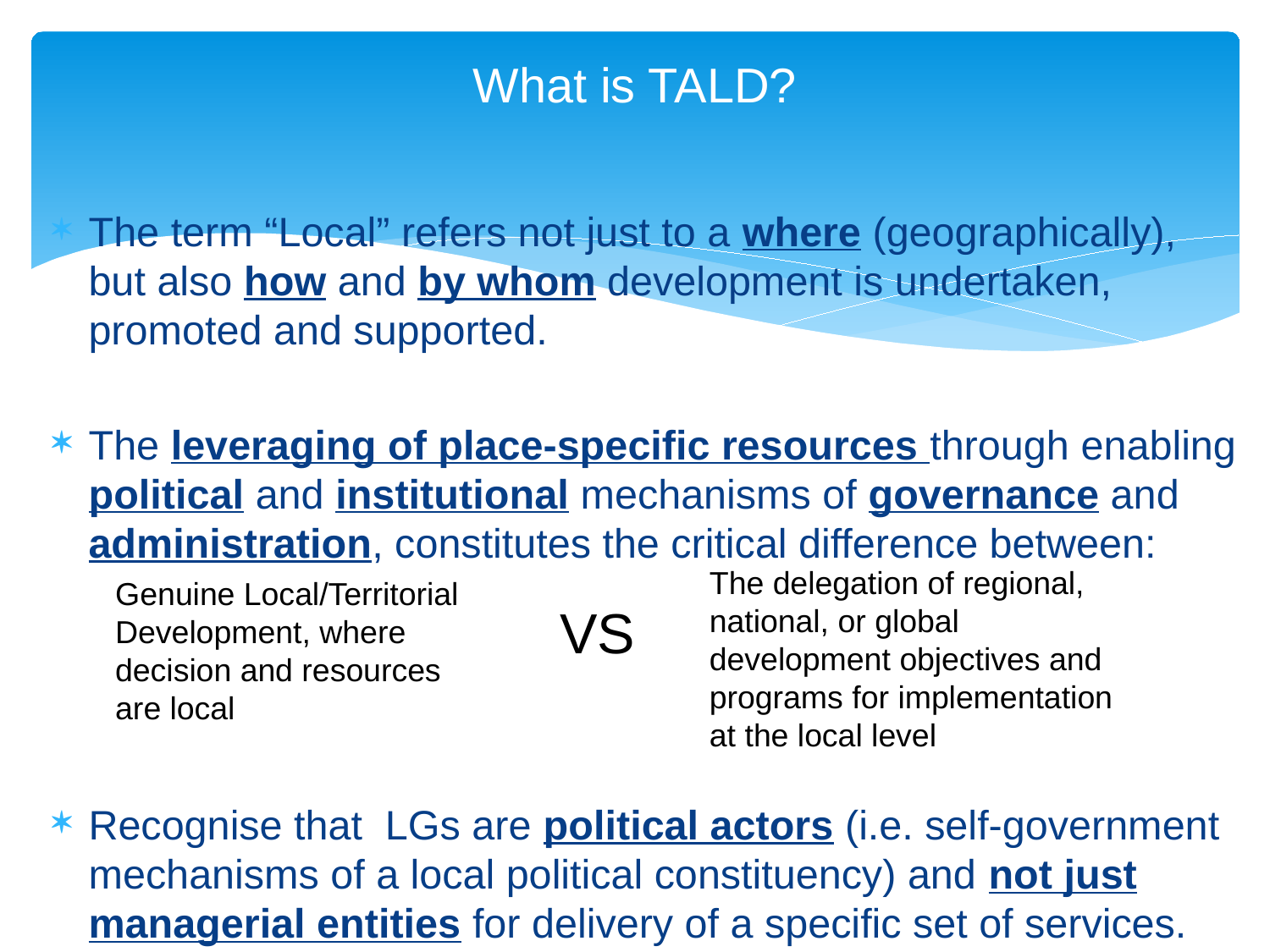

# What is TALD?
The term “Local” refers not just to a where (geographically), but also how and by whom development is undertaken, promoted and supported.

The leveraging of place-specific resources through enabling political and institutional mechanisms of governance and administration, constitutes the critical difference between:

Recognise that  LGs are political actors (i.e. self-government mechanisms of a local political constituency) and not just managerial entities for delivery of a specific set of services.

The delegation of regional, national, or global development objectives and programs for implementation at the local level
Genuine Local/Territorial Development, where decision and resources are local
VS